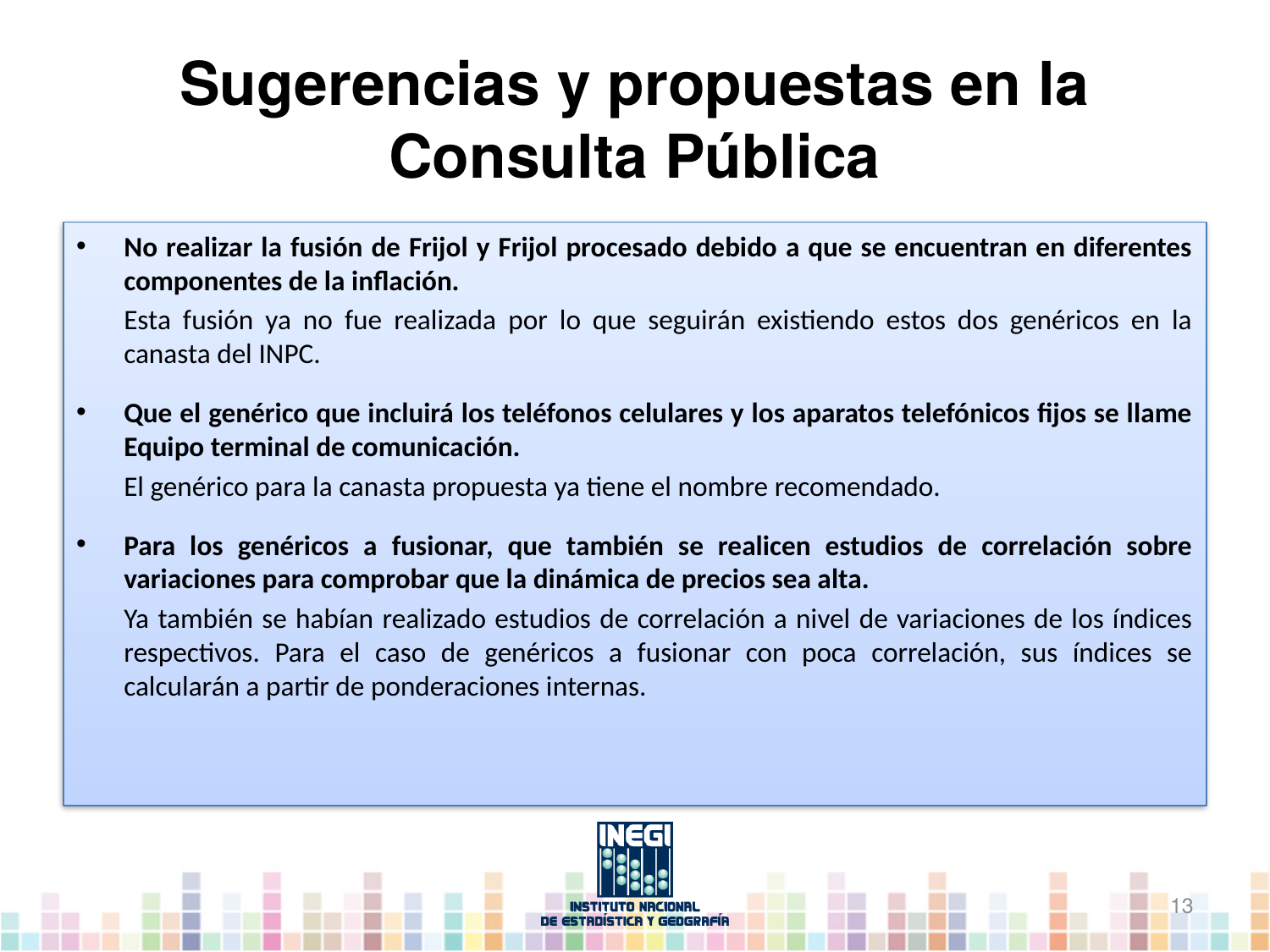

# Sugerencias y propuestas en la Consulta Pública
No realizar la fusión de Frijol y Frijol procesado debido a que se encuentran en diferentes componentes de la inflación.
	Esta fusión ya no fue realizada por lo que seguirán existiendo estos dos genéricos en la canasta del INPC.

Que el genérico que incluirá los teléfonos celulares y los aparatos telefónicos fijos se llame Equipo terminal de comunicación.
	El genérico para la canasta propuesta ya tiene el nombre recomendado.

Para los genéricos a fusionar, que también se realicen estudios de correlación sobre variaciones para comprobar que la dinámica de precios sea alta.
	Ya también se habían realizado estudios de correlación a nivel de variaciones de los índices respectivos. Para el caso de genéricos a fusionar con poca correlación, sus índices se calcularán a partir de ponderaciones internas.
13